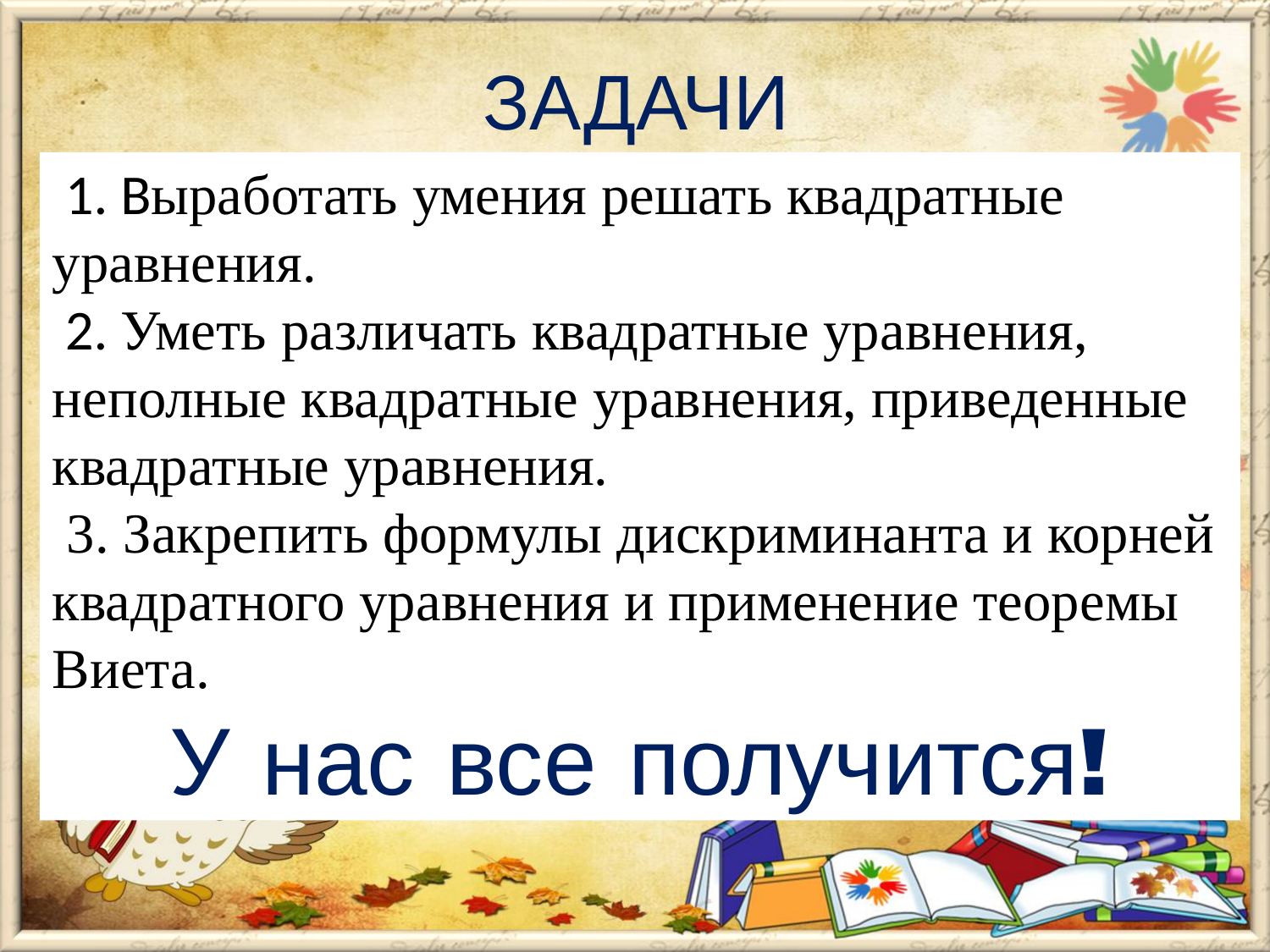

# ЗАДАЧИ
 1. Выработать умения решать квадратные уравнения.
 2. Уметь различать квадратные уравнения, неполные квадратные уравнения, приведенные квадратные уравнения.
 3. Закрепить формулы дискриминанта и корней квадратного уравнения и применение теоремы Виета.
У нас все получится!